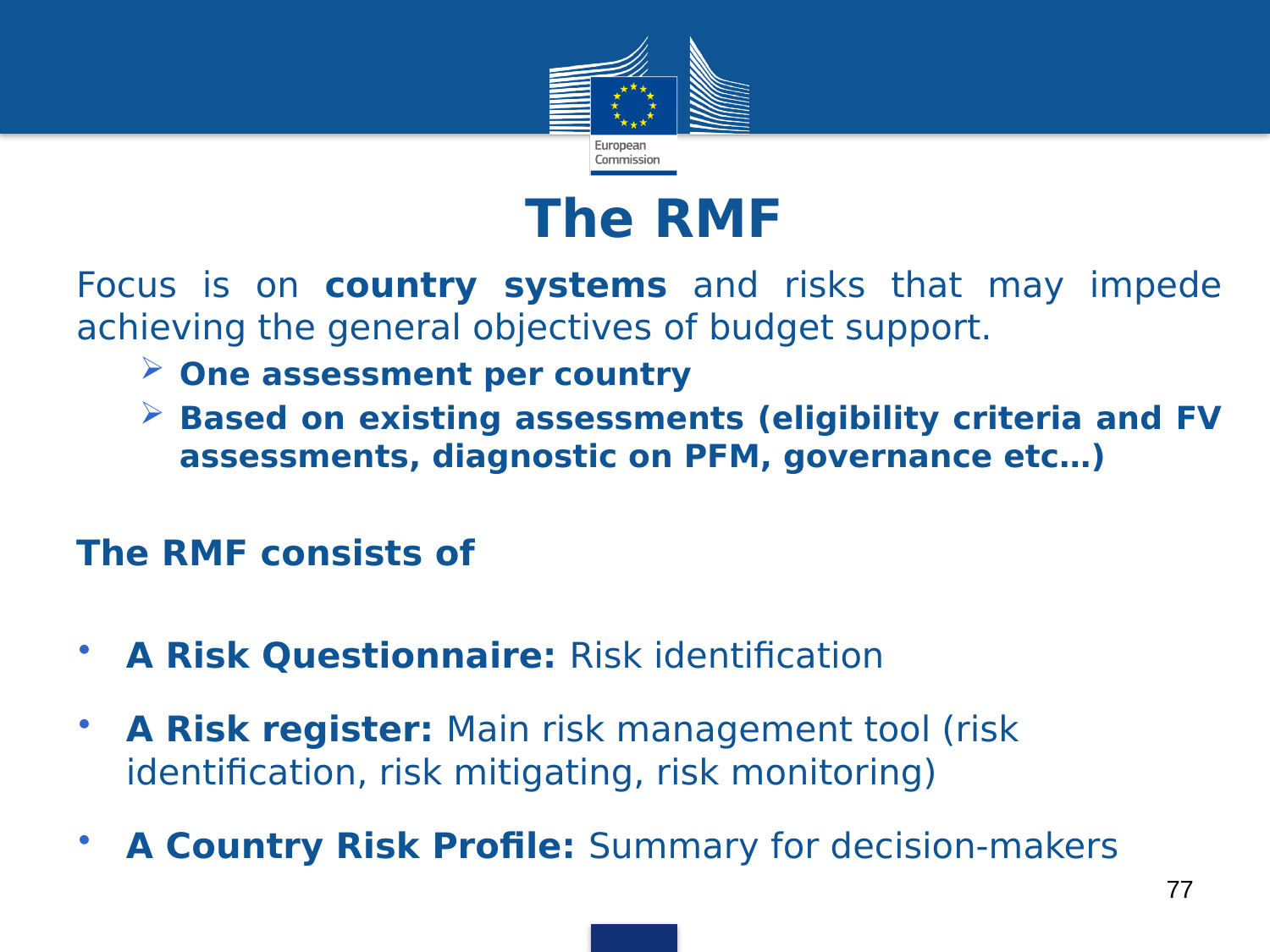

# The RMF
Focus is on country systems and risks that may impede achieving the general objectives of budget support.
One assessment per country
Based on existing assessments (eligibility criteria and FV assessments, diagnostic on PFM, governance etc…)

The RMF consists of

A Risk Questionnaire: Risk identification
A Risk register: Main risk management tool (risk identification, risk mitigating, risk monitoring)
A Country Risk Profile: Summary for decision-makers

77